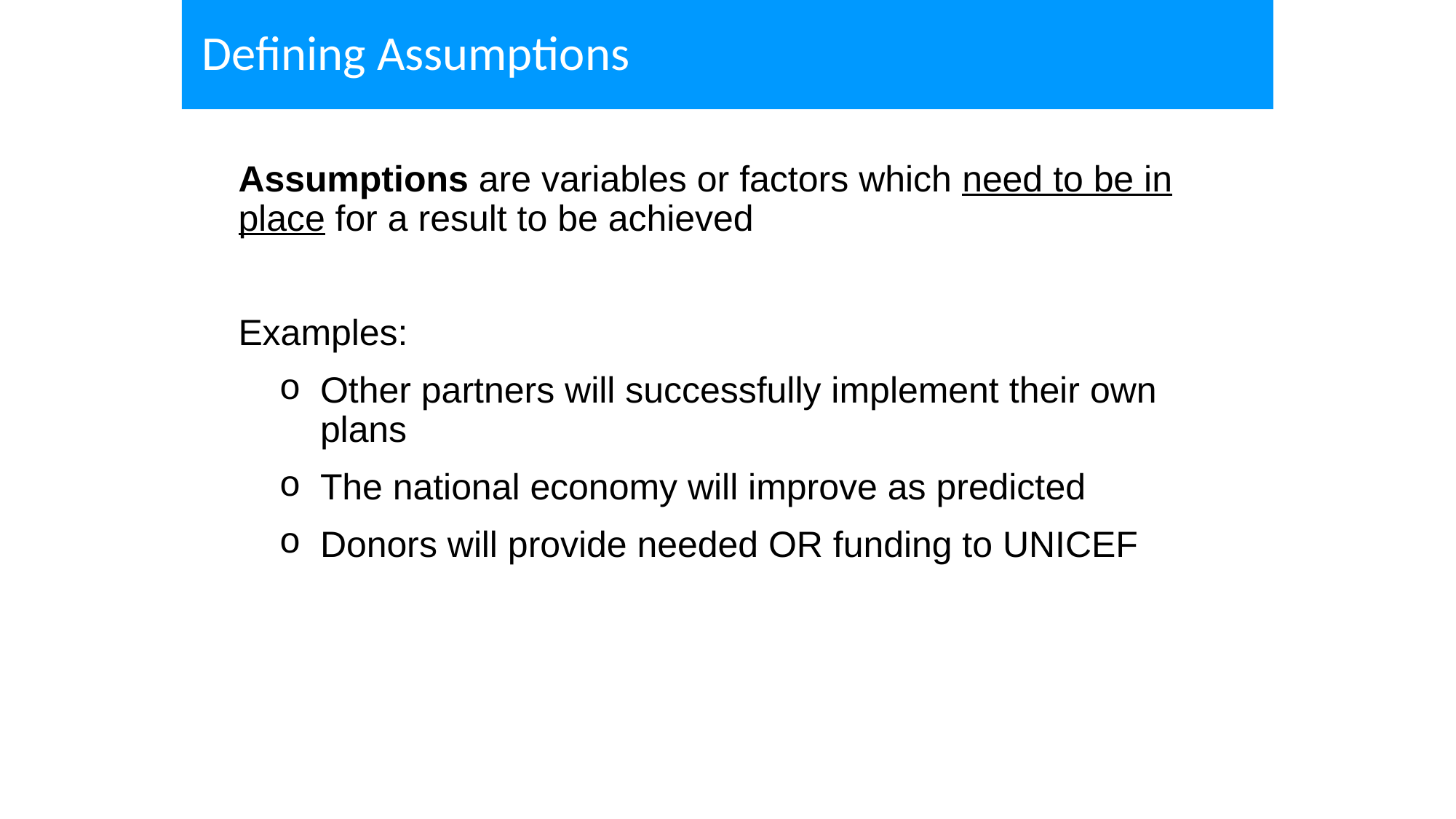

Defining Assumptions
Assumptions are variables or factors which need to be in place for a result to be achieved

Examples:
Other partners will successfully implement their own plans
The national economy will improve as predicted
Donors will provide needed OR funding to UNICEF